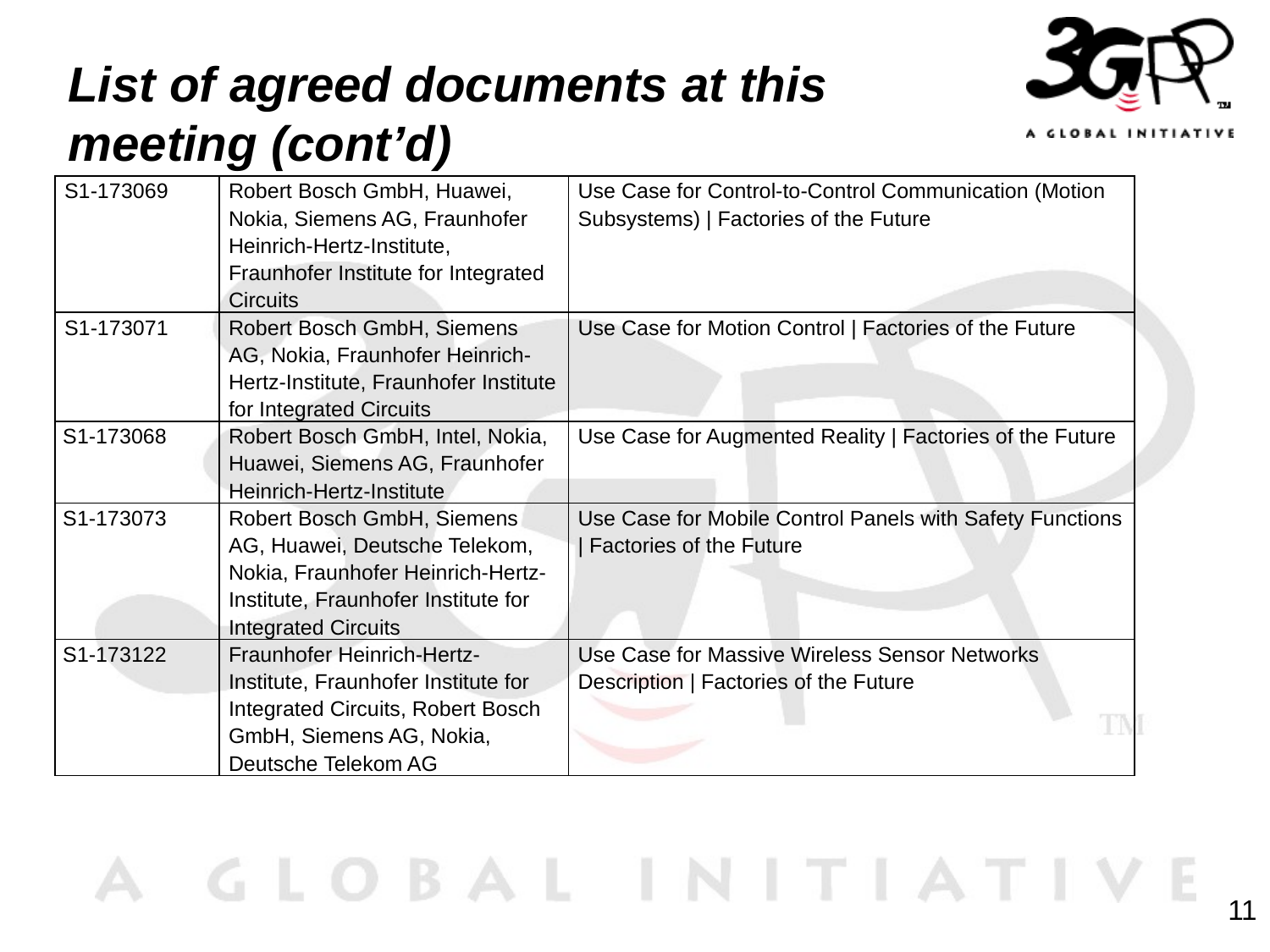

# List of agreed documents at this meeting (cont’d)
| S1-173069 | Robert Bosch GmbH, Huawei, Nokia, Siemens AG, Fraunhofer Heinrich-Hertz-Institute, Fraunhofer Institute for Integrated Circuits | Use Case for Control-to-Control Communication (Motion Subsystems) | Factories of the Future |
| --- | --- | --- |
| S1-173071 | Robert Bosch GmbH, Siemens AG, Nokia, Fraunhofer Heinrich-Hertz-Institute, Fraunhofer Institute for Integrated Circuits | Use Case for Motion Control | Factories of the Future |
| S1-173068 | Robert Bosch GmbH, Intel, Nokia, Huawei, Siemens AG, Fraunhofer Heinrich-Hertz-Institute | Use Case for Augmented Reality | Factories of the Future |
| S1-173073 | Robert Bosch GmbH, Siemens AG, Huawei, Deutsche Telekom, Nokia, Fraunhofer Heinrich-Hertz-Institute, Fraunhofer Institute for Integrated Circuits | Use Case for Mobile Control Panels with Safety Functions | Factories of the Future |
| S1-173122 | Fraunhofer Heinrich-Hertz-Institute, Fraunhofer Institute for Integrated Circuits, Robert Bosch GmbH, Siemens AG, Nokia, Deutsche Telekom AG | Use Case for Massive Wireless Sensor Networks Description | Factories of the Future |
11